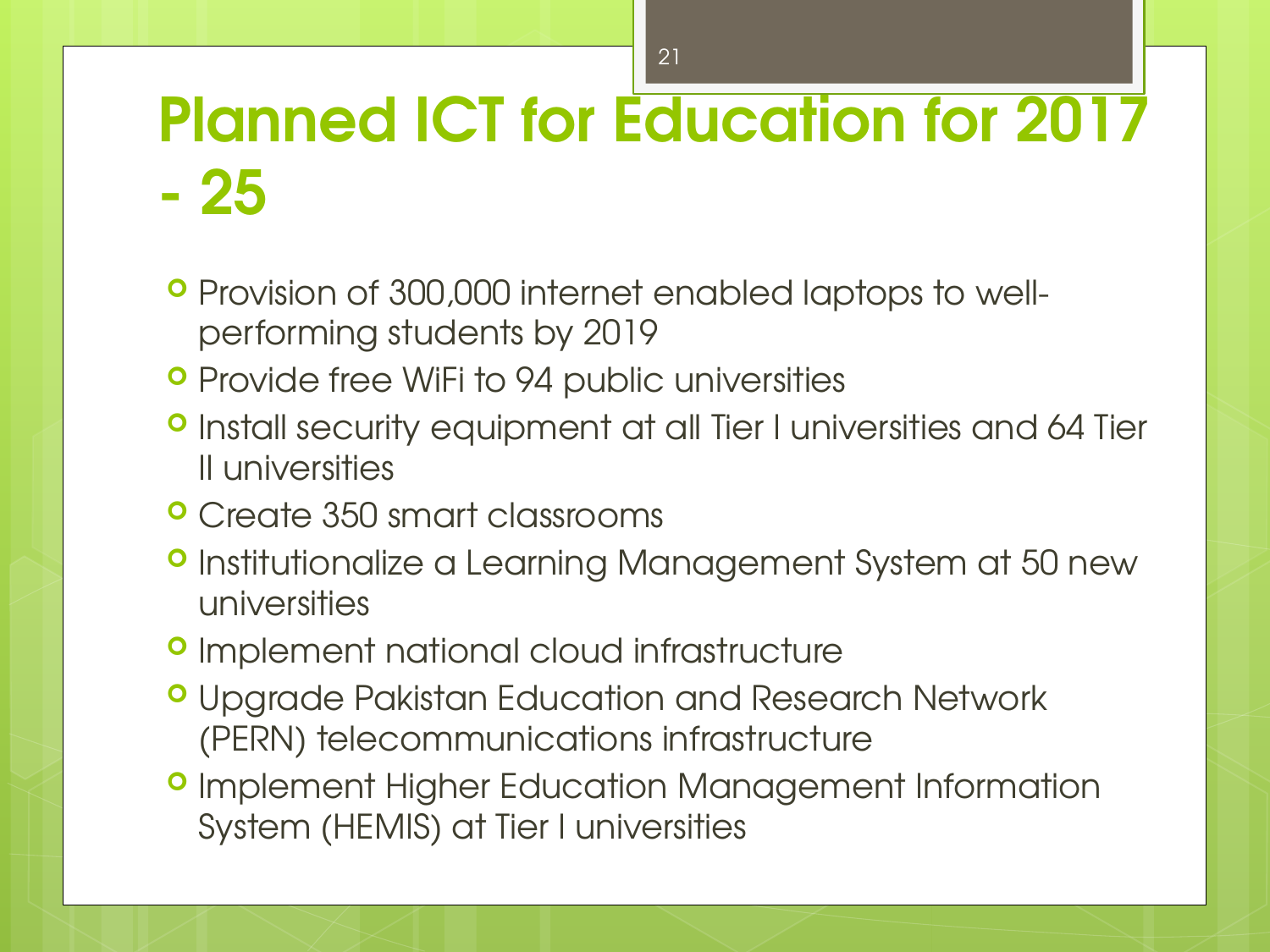

21
# Planned ICT for Education for 2017 - 25
Provision of 300,000 internet enabled laptops to well-performing students by 2019
Provide free WiFi to 94 public universities
Install security equipment at all Tier I universities and 64 Tier II universities
Create 350 smart classrooms
Institutionalize a Learning Management System at 50 new universities
Implement national cloud infrastructure
Upgrade Pakistan Education and Research Network (PERN) telecommunications infrastructure
Implement Higher Education Management Information System (HEMIS) at Tier I universities